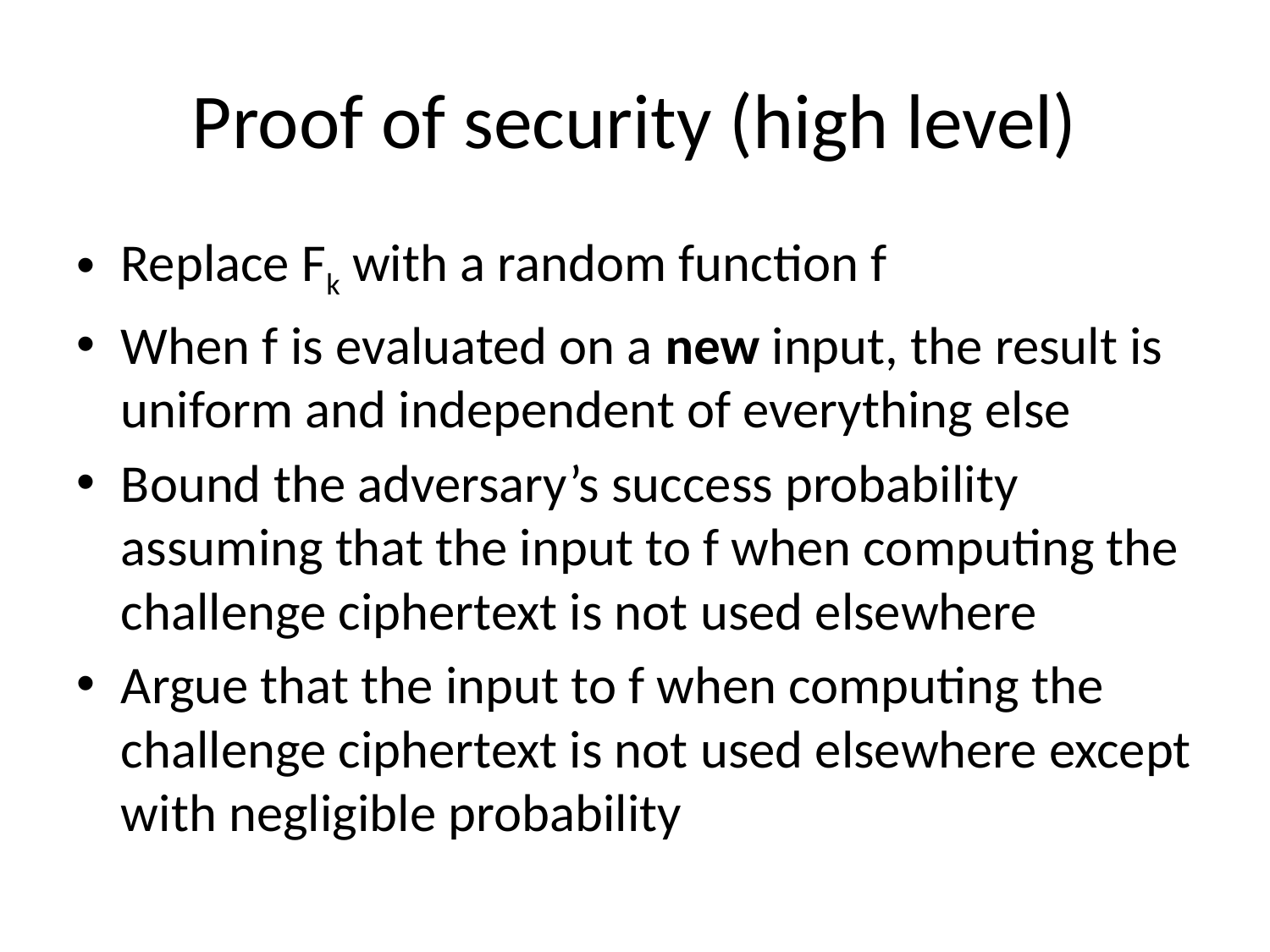

# Proof of security (high level)
Replace Fk with a random function f
When f is evaluated on a new input, the result is uniform and independent of everything else
Bound the adversary’s success probability assuming that the input to f when computing the challenge ciphertext is not used elsewhere
Argue that the input to f when computing the challenge ciphertext is not used elsewhere except with negligible probability